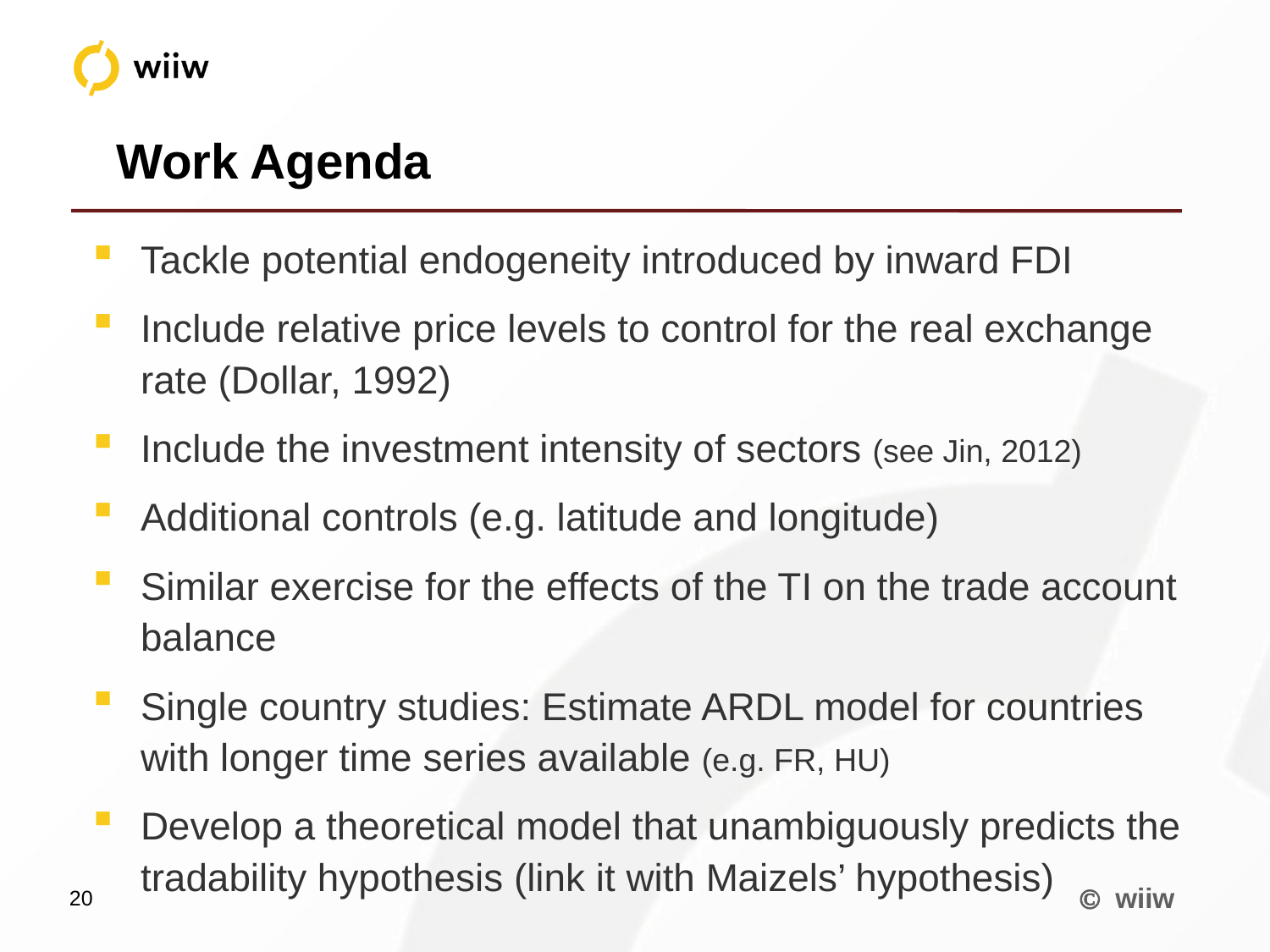

Work Agenda
Tackle potential endogeneity introduced by inward FDI
Include relative price levels to control for the real exchange rate (Dollar, 1992)
Include the investment intensity of sectors (see Jin, 2012)
Additional controls (e.g. latitude and longitude)
Similar exercise for the effects of the TI on the trade account balance
Single country studies: Estimate ARDL model for countries with longer time series available (e.g. FR, HU)
Develop a theoretical model that unambiguously predicts the tradability hypothesis (link it with Maizels’ hypothesis)